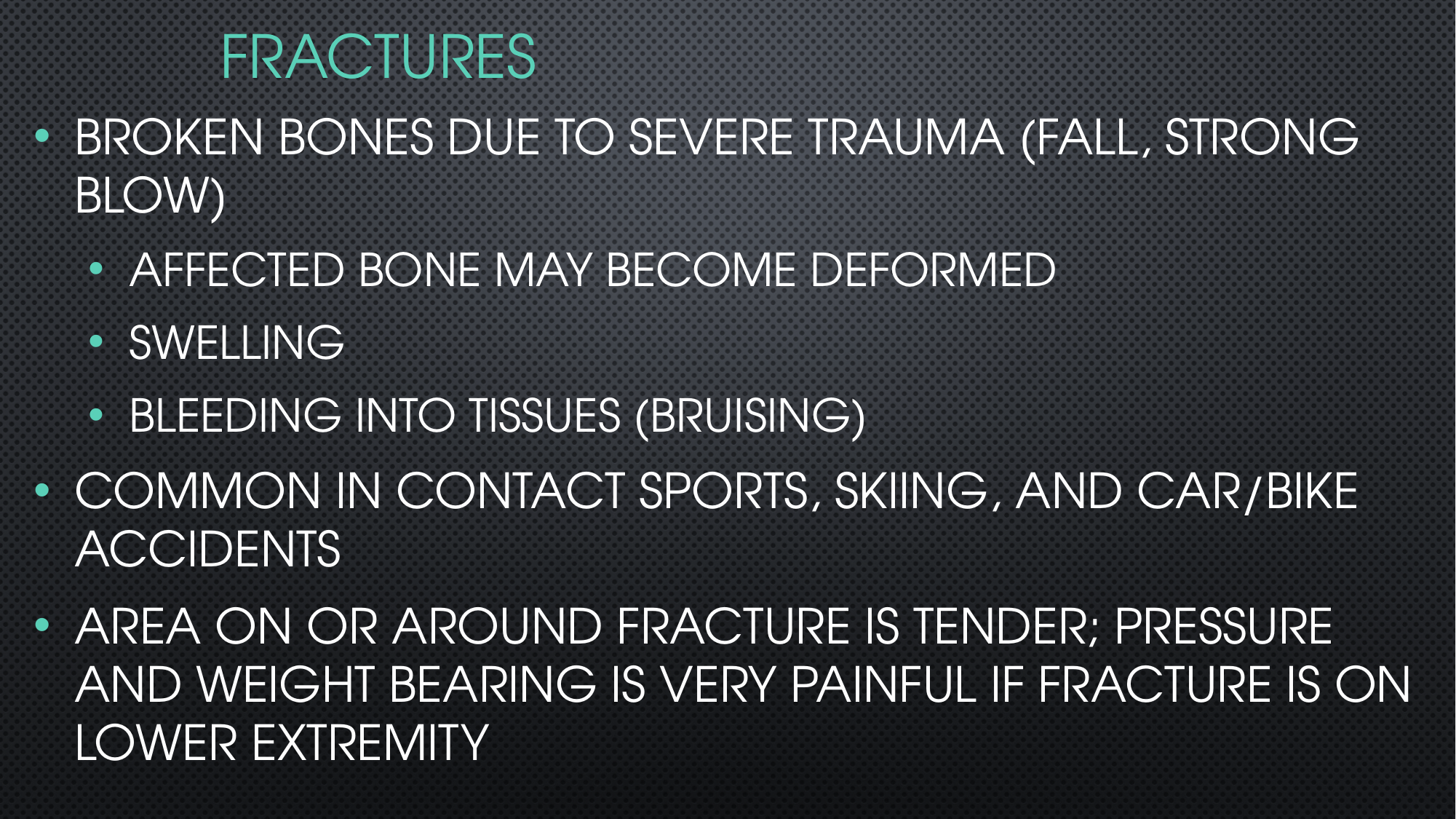

# fractures
Broken bones due to severe trauma (fall, strong blow)
Affected bone may become deformed
Swelling
Bleeding into tissues (bruising)
Common in contact sports, skiing, and car/bike accidents
Area on or around fracture is tender; pressure and weight bearing is very painful if fracture is on lower extremity